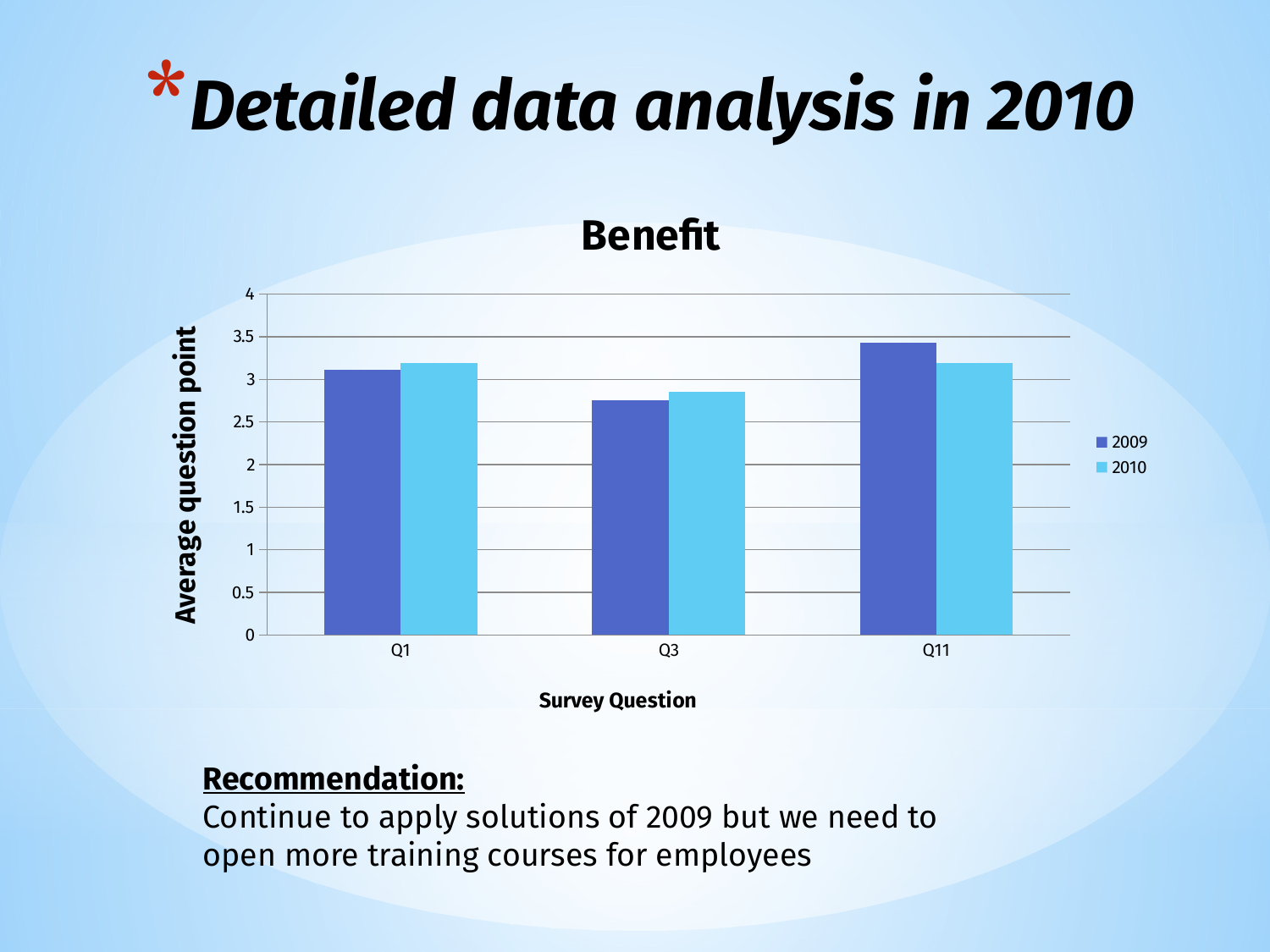

# Detailed data analysis in 2010

### Chart: Benefit

| Category |  |  |
|---|---|---|
| Q1 | 3.11 | 3.19 |
| Q3 | 2.76 | 2.85 |
| Q11 | 3.43 | 3.19 |
Recommendation:
Continue to apply solutions of 2009 but we need to open more training courses for employees